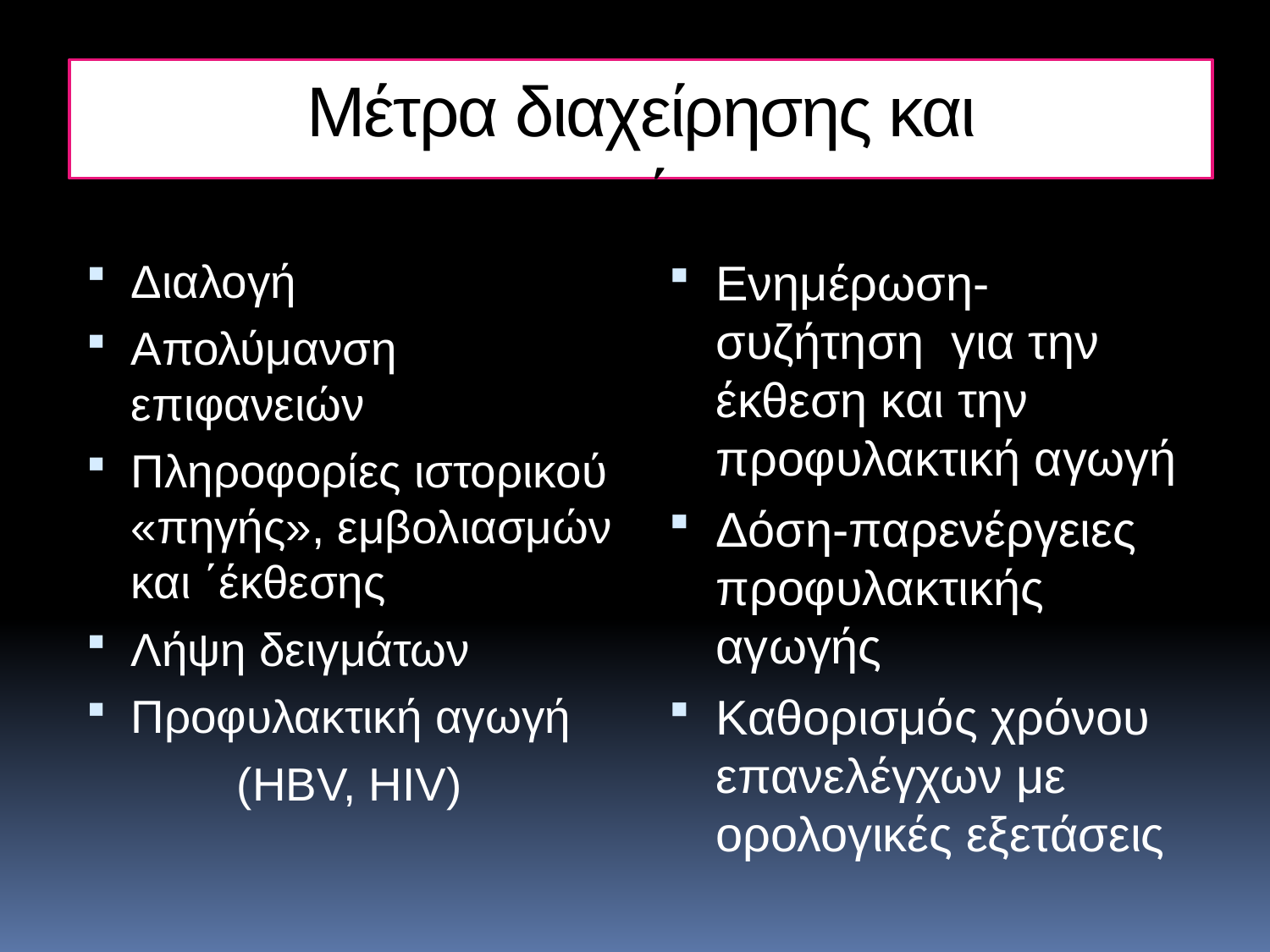

# Μέτρα διαχείρησης και αντιμετώπισης
Διαλογή
Απολύμανση επιφανειών
Πληροφορίες ιστορικού «πηγής», εμβολιασμών και ΄έκθεσης
Λήψη δειγμάτων
Προφυλακτική αγωγή
(HBV, HIV)
Ενημέρωση-συζήτηση  για την έκθεση και την προφυλακτική αγωγή
Δόση-παρενέργειες προφυλακτικής αγωγής
Καθορισμός χρόνου επανελέγχων με ορολογικές εξετάσεις